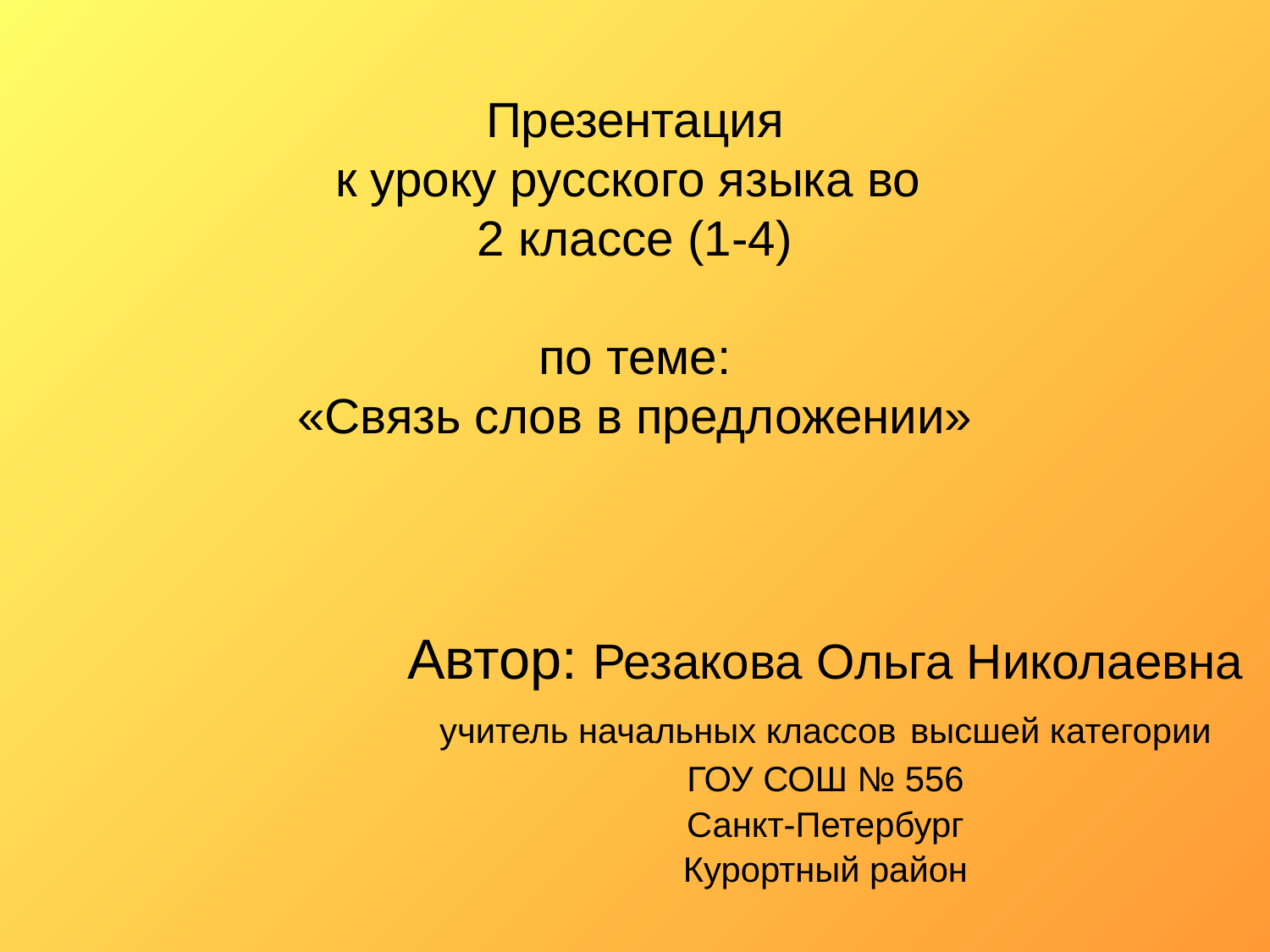

# Презентация к уроку русского языка во 2 классе (1-4) по теме: «Связь слов в предложении»
Автор: Резакова Ольга Николаевна
учитель начальных классов высшей категории
ГОУ СОШ № 556
Санкт-Петербург
Курортный район